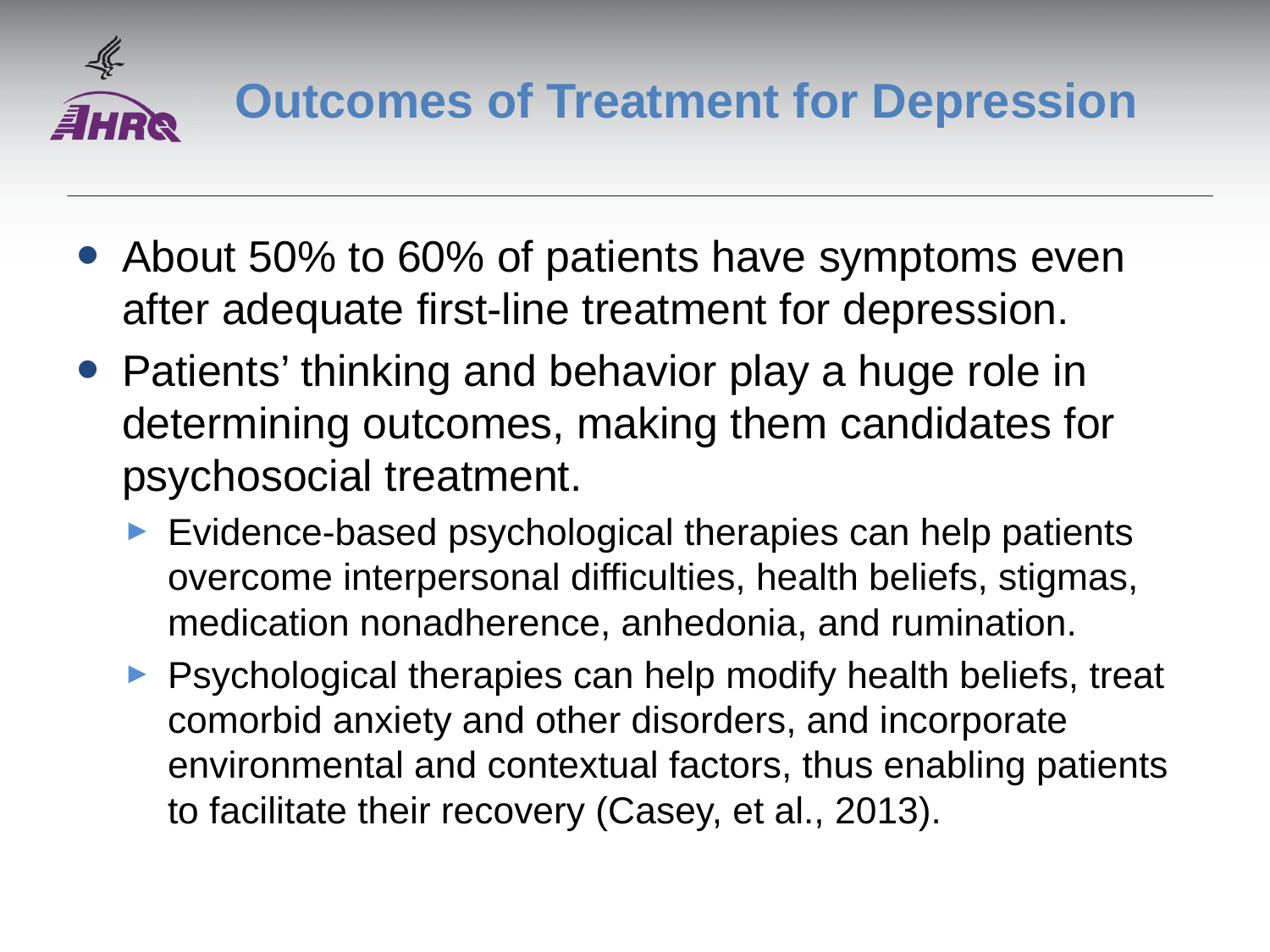

# Outcomes of Treatment for Depression
About 50% to 60% of patients have symptoms even after adequate first-line treatment for depression.
Patients’ thinking and behavior play a huge role in determining outcomes, making them candidates for psychosocial treatment.
Evidence-based psychological therapies can help patients overcome interpersonal difficulties, health beliefs, stigmas, medication nonadherence, anhedonia, and rumination.
Psychological therapies can help modify health beliefs, treat comorbid anxiety and other disorders, and incorporate environmental and contextual factors, thus enabling patients to facilitate their recovery (Casey, et al., 2013).